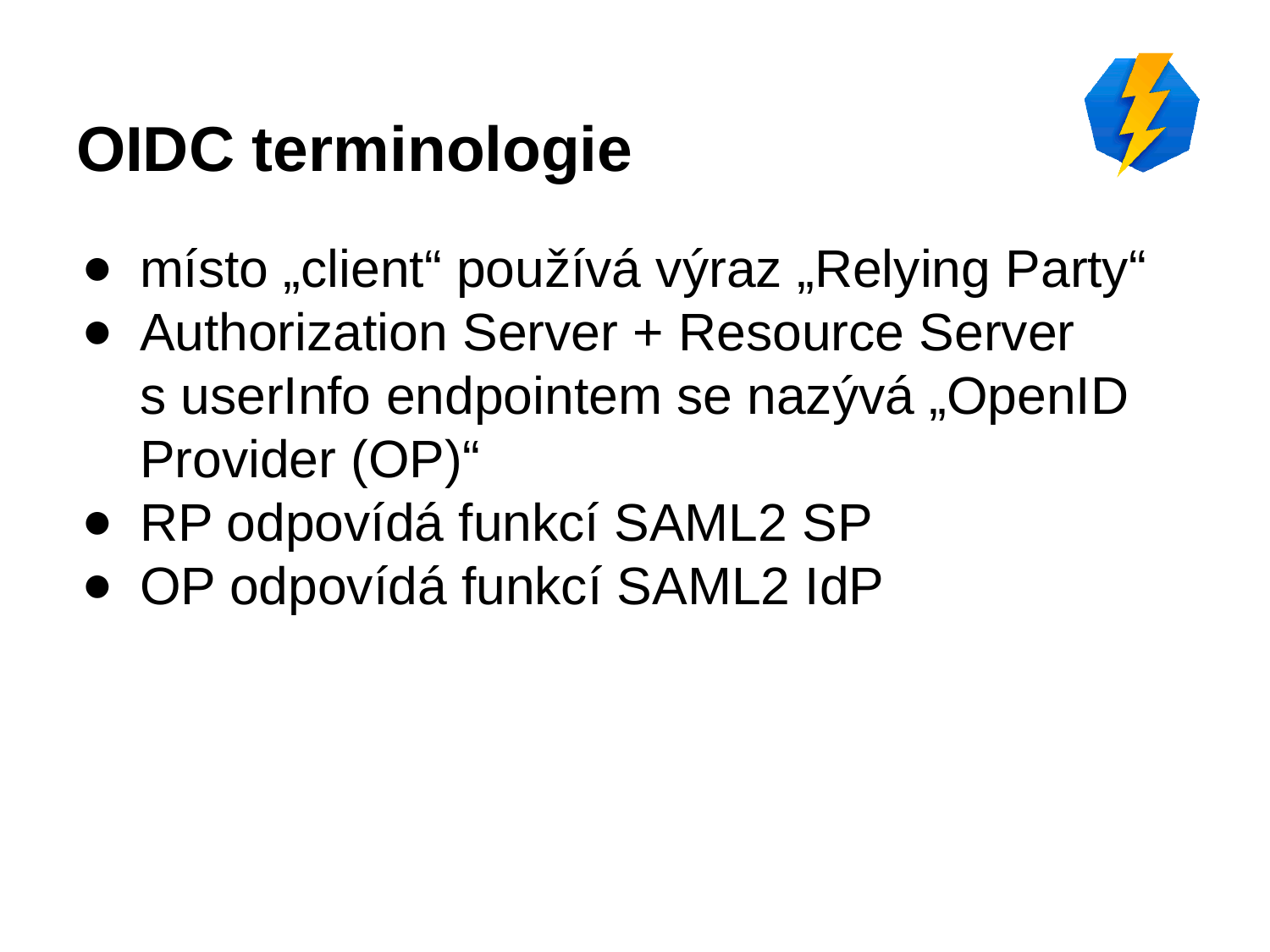

# OIDC terminologie
místo „client“ používá výraz „Relying Party“
Authorization Server + Resource Server s userInfo endpointem se nazývá „OpenID Provider (OP)“
RP odpovídá funkcí SAML2 SP
OP odpovídá funkcí SAML2 IdP